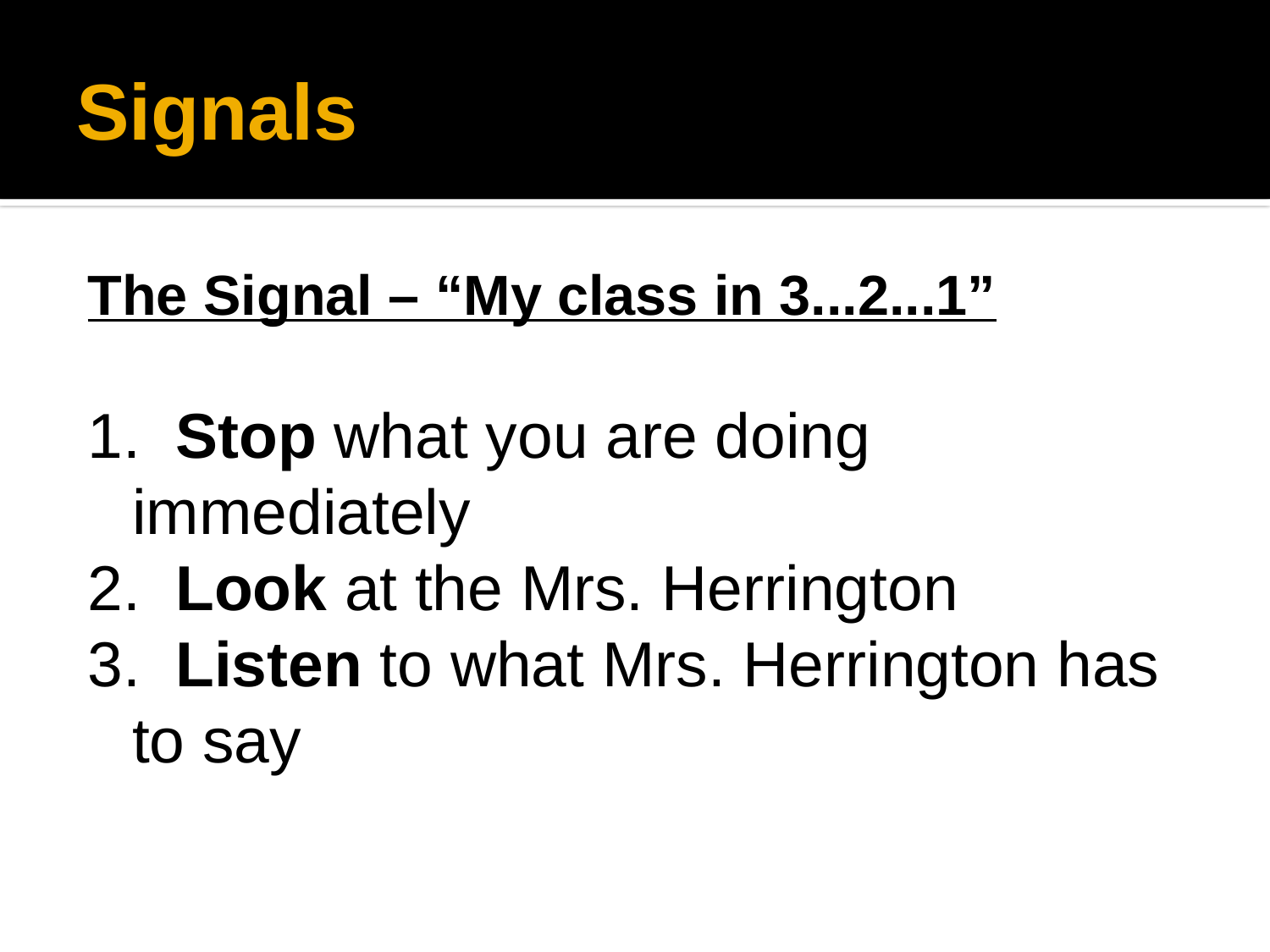

# Signals
The Signal – “My class in 3...2...1”

1.  Stop what you are doing immediately
2.  Look at the Mrs. Herrington
3.  Listen to what Mrs. Herrington has to say